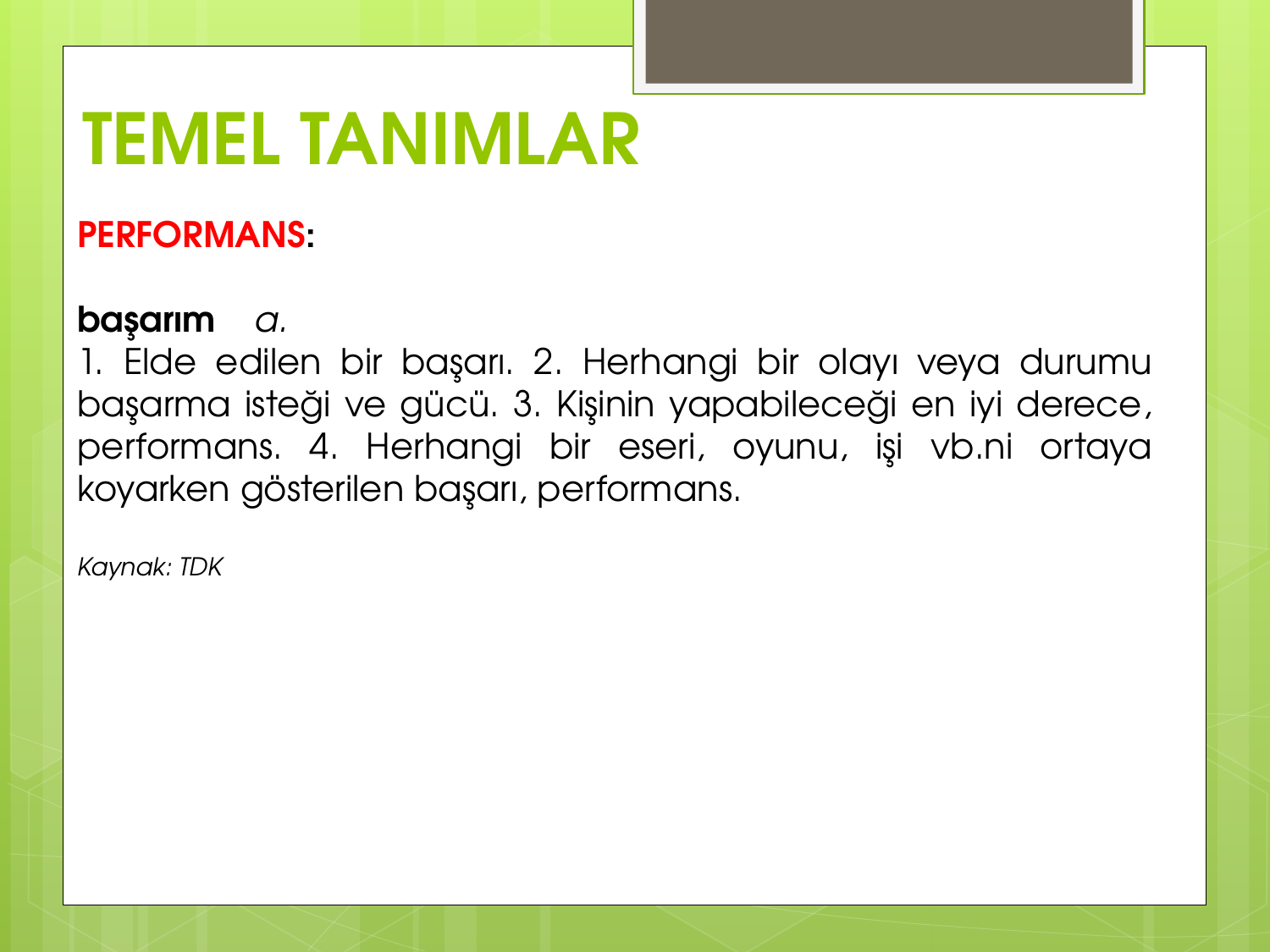

# TEMEL TANIMLAR
PERFORMANS:

başarım    a.
1. Elde edilen bir başarı. 2. Herhangi bir olayı veya durumu başarma isteği ve gücü. 3. Kişinin yapabileceği en iyi derece, performans. 4. Herhangi bir eseri, oyunu, işi vb.ni ortaya koyarken gösterilen başarı, performans.

Kaynak: TDK